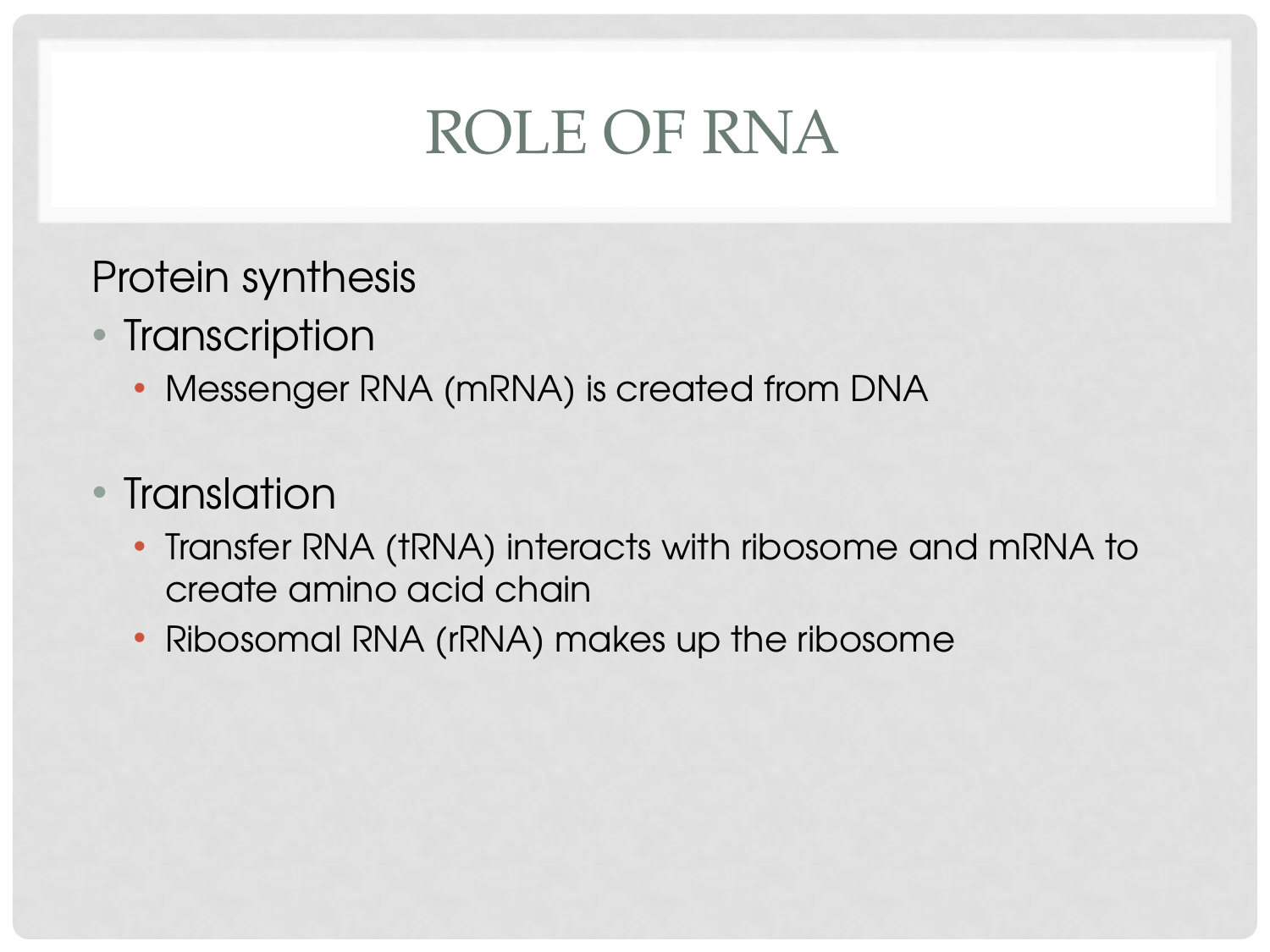

# Role of Rna
Protein synthesis
Transcription
Messenger RNA (mRNA) is created from DNA

Translation
Transfer RNA (tRNA) interacts with ribosome and mRNA to create amino acid chain
Ribosomal RNA (rRNA) makes up the ribosome